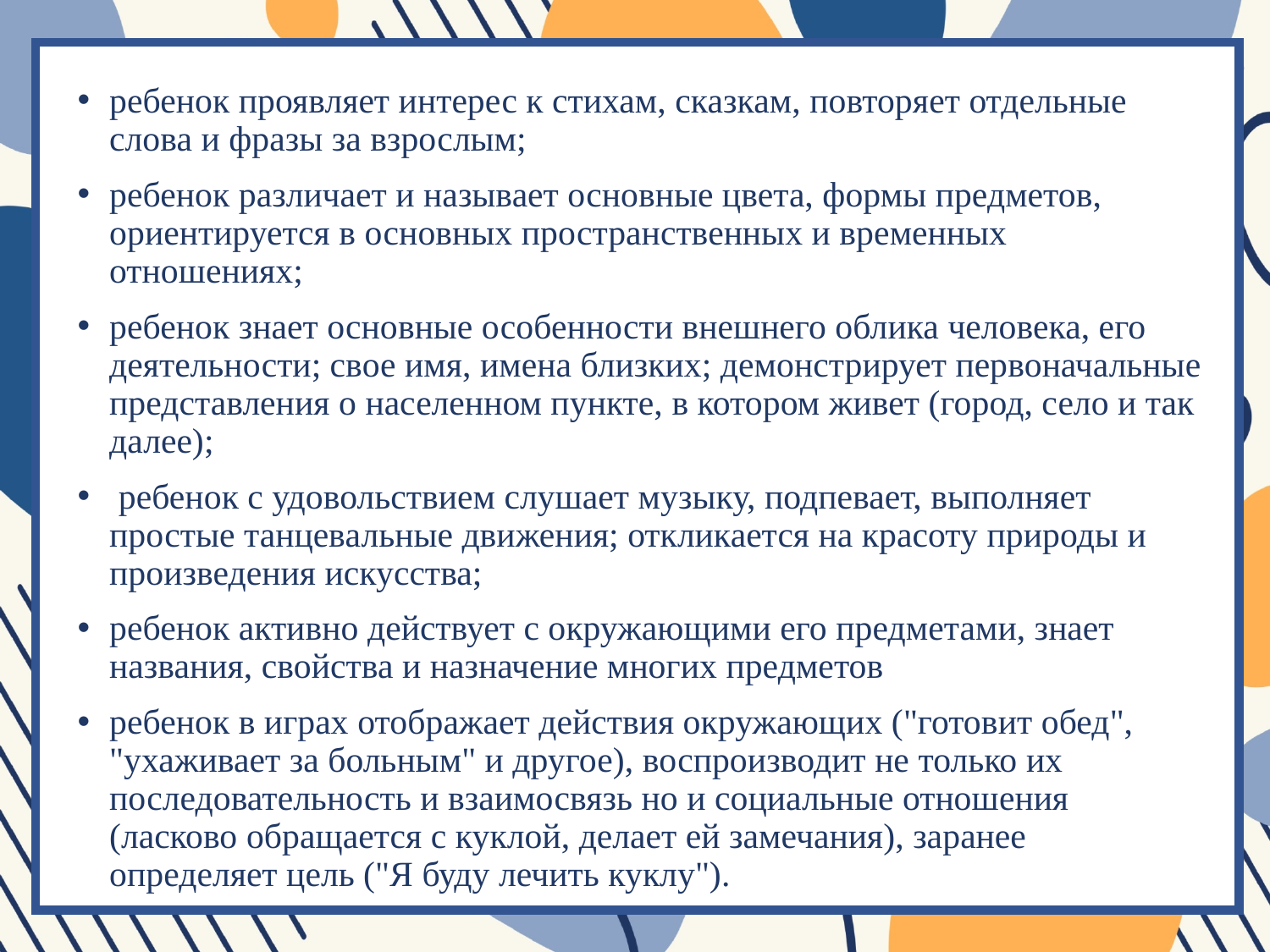

ребенок проявляет интерес к стихам, сказкам, повторяет отдельные слова и фразы за взрослым;
ребенок различает и называет основные цвета, формы предметов, ориентируется в основных пространственных и временных отношениях;
ребенок знает основные особенности внешнего облика человека, его деятельности; свое имя, имена близких; демонстрирует первоначальные представления о населенном пункте, в котором живет (город, село и так далее);
 ребенок с удовольствием слушает музыку, подпевает, выполняет простые танцевальные движения; откликается на красоту природы и произведения искусства;
ребенок активно действует с окружающими его предметами, знает названия, свойства и назначение многих предметов
ребенок в играх отображает действия окружающих ("готовит обед", "ухаживает за больным" и другое), воспроизводит не только их последовательность и взаимосвязь но и социальные отношения (ласково обращается с куклой, делает ей замечания), заранее определяет цель ("Я буду лечить куклу").